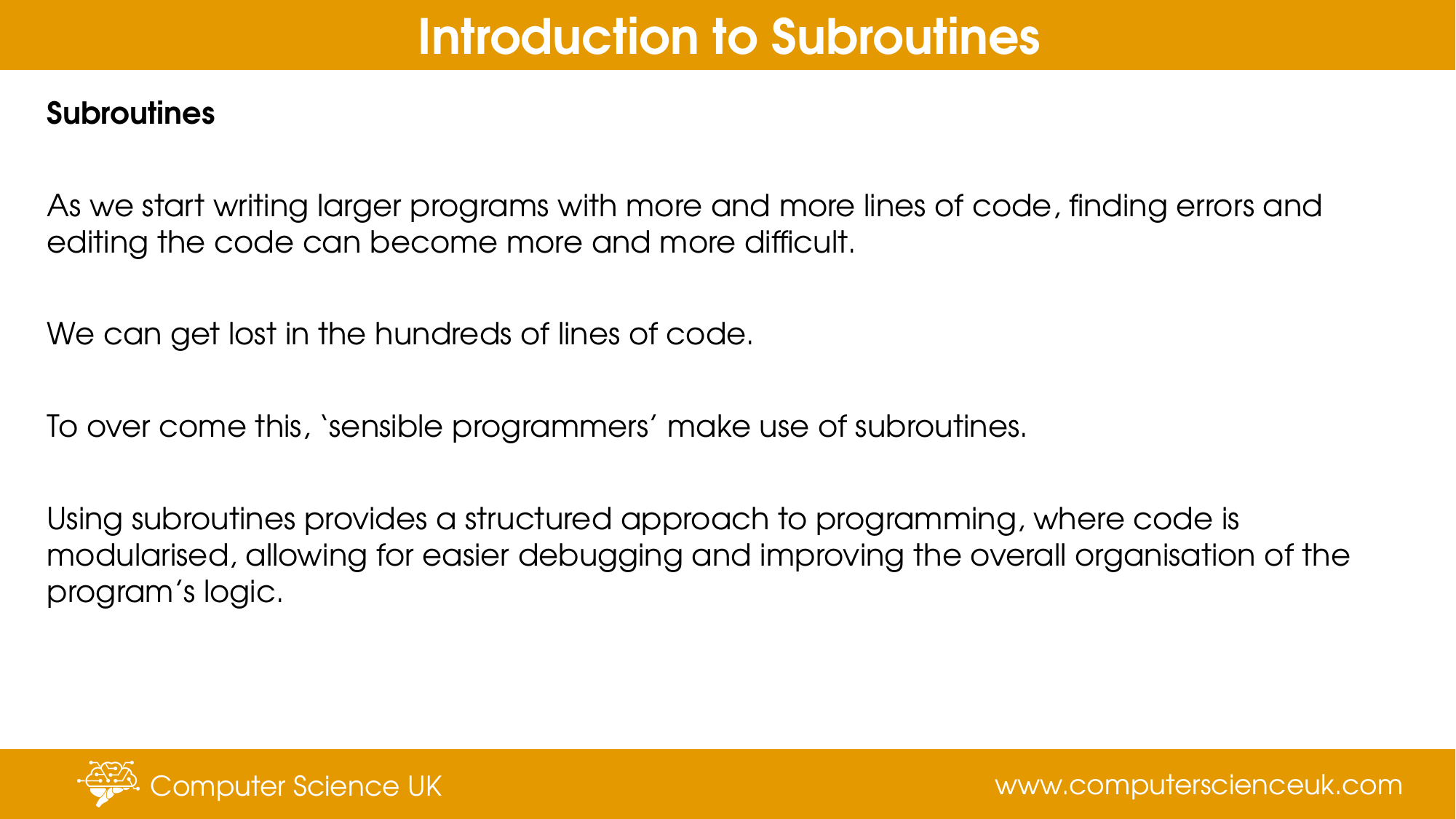

# Introduction to Subroutines
Subroutines

As we start writing larger programs with more and more lines of code, finding errors and editing the code can become more and more difficult.

We can get lost in the hundreds of lines of code.

To over come this, ‘sensible programmers’ make use of subroutines.

Using subroutines provides a structured approach to programming, where code is modularised, allowing for easier debugging and improving the overall organisation of the program’s logic.